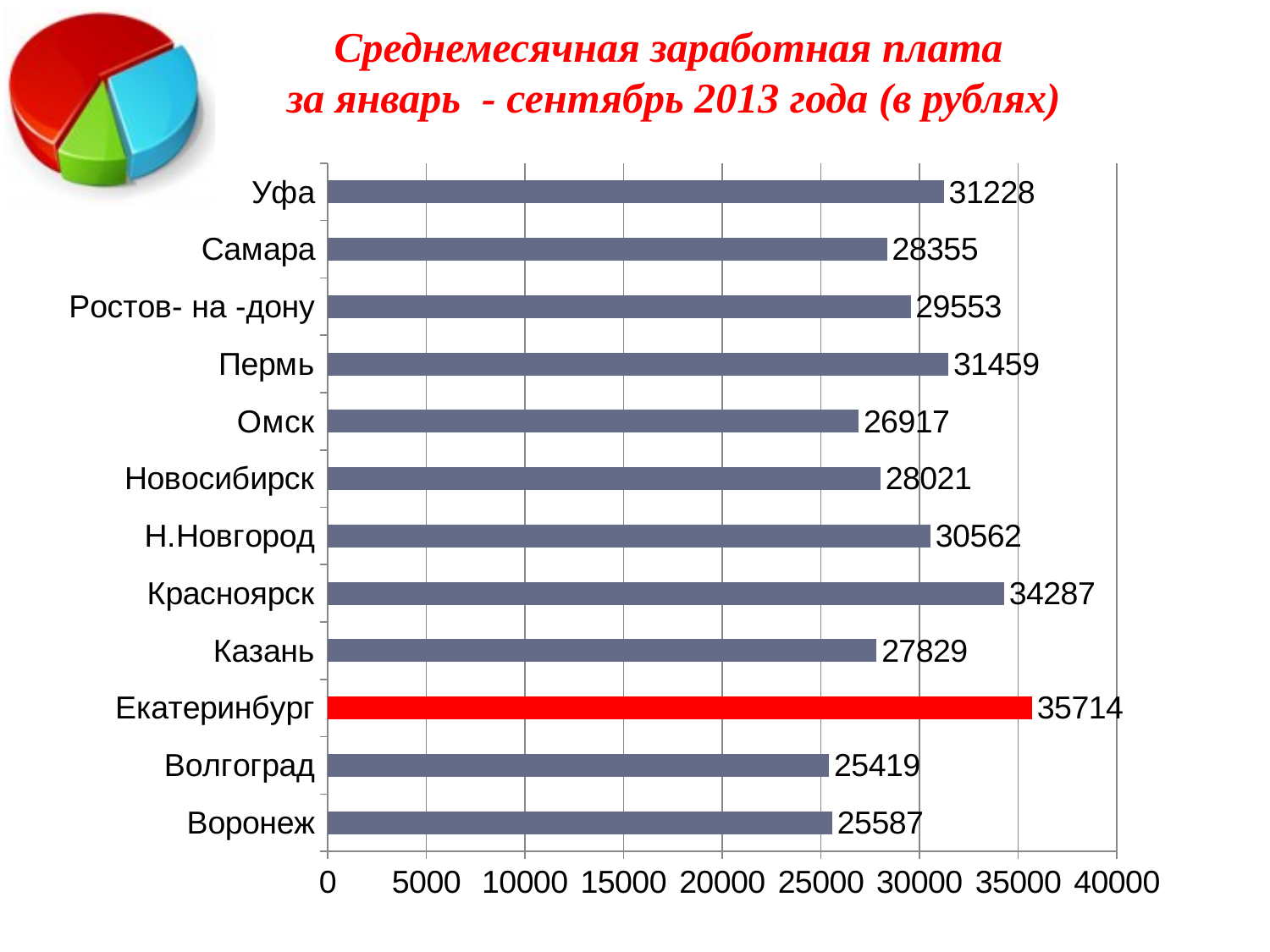

# Среднемесячная заработная плата за январь  - сентябрь 2013 года (в рублях)

### Chart

| Category | Ряд 1 |
|---|---|
| Воронеж | 25587.0 |
| Волгоград | 25419.0 |
| Екатеринбург | 35714.0 |
| Казань | 27829.0 |
| Красноярск | 34287.0 |
| Н.Новгород | 30562.0 |
| Новосибирск | 28021.0 |
| Омск | 26917.0 |
| Пермь | 31459.0 |
| Ростов- на -дону | 29553.0 |
| Самара | 28355.0 |
| Уфа | 31228.0 |